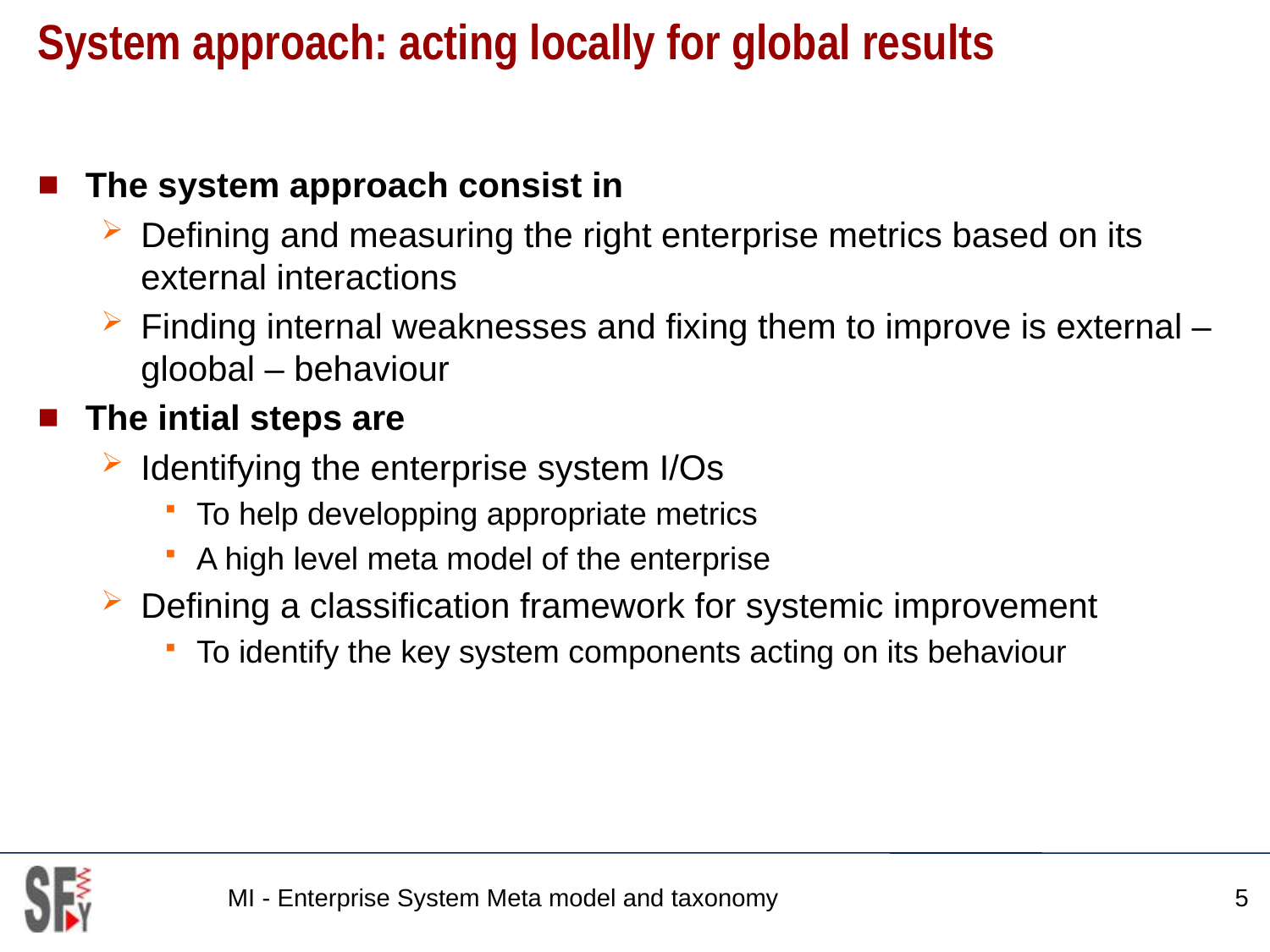

# System approach: acting locally for global results
The system approach consist in
Defining and measuring the right enterprise metrics based on its external interactions
Finding internal weaknesses and fixing them to improve is external – gloobal – behaviour
The intial steps are
Identifying the enterprise system I/Os
To help developping appropriate metrics
A high level meta model of the enterprise
Defining a classification framework for systemic improvement
To identify the key system components acting on its behaviour

MI - Enterprise System Meta model and taxonomy
5